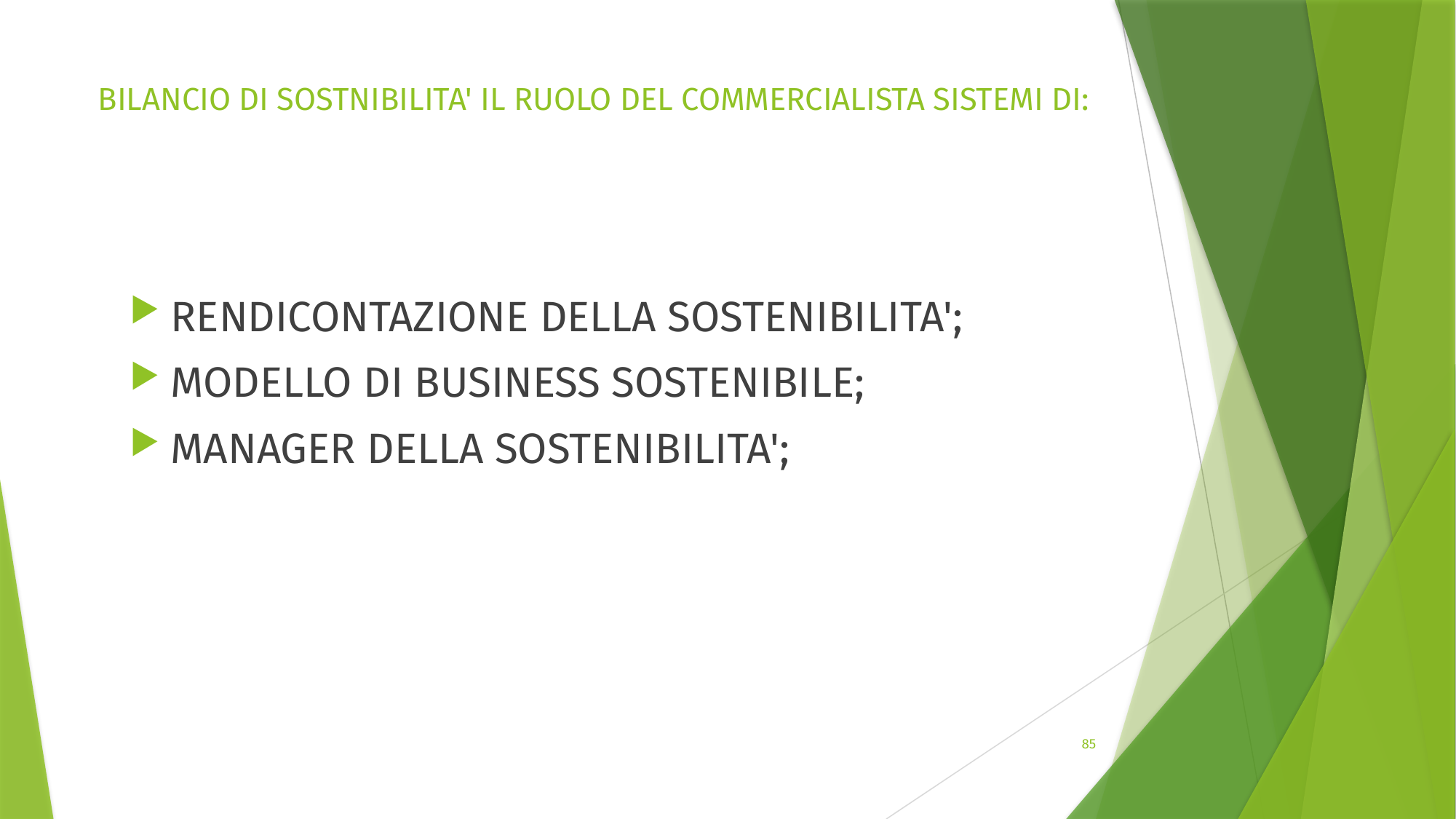

# BILANCIO DI SOSTNIBILITA' IL RUOLO DEL COMMERCIALISTA SISTEMI DI:

RENDICONTAZIONE DELLA SOSTENIBILITA';
MODELLO DI BUSINESS SOSTENIBILE;
MANAGER DELLA SOSTENIBILITA';
85